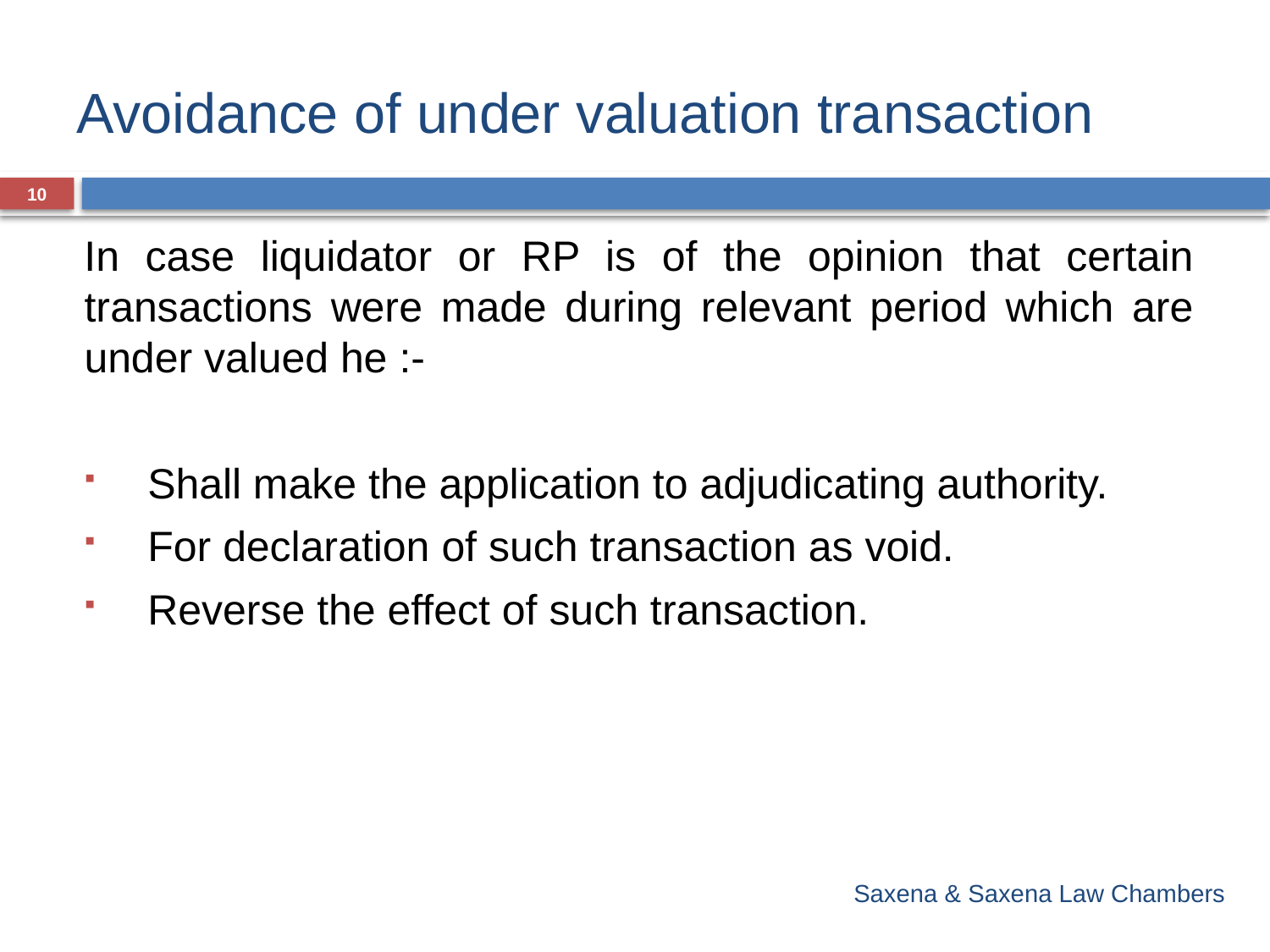

# Avoidance of under valuation transaction
10
In case liquidator or RP is of the opinion that certain transactions were made during relevant period which are under valued he :-

Shall make the application to adjudicating authority.
For declaration of such transaction as void.
Reverse the effect of such transaction.

Saxena & Saxena Law Chambers